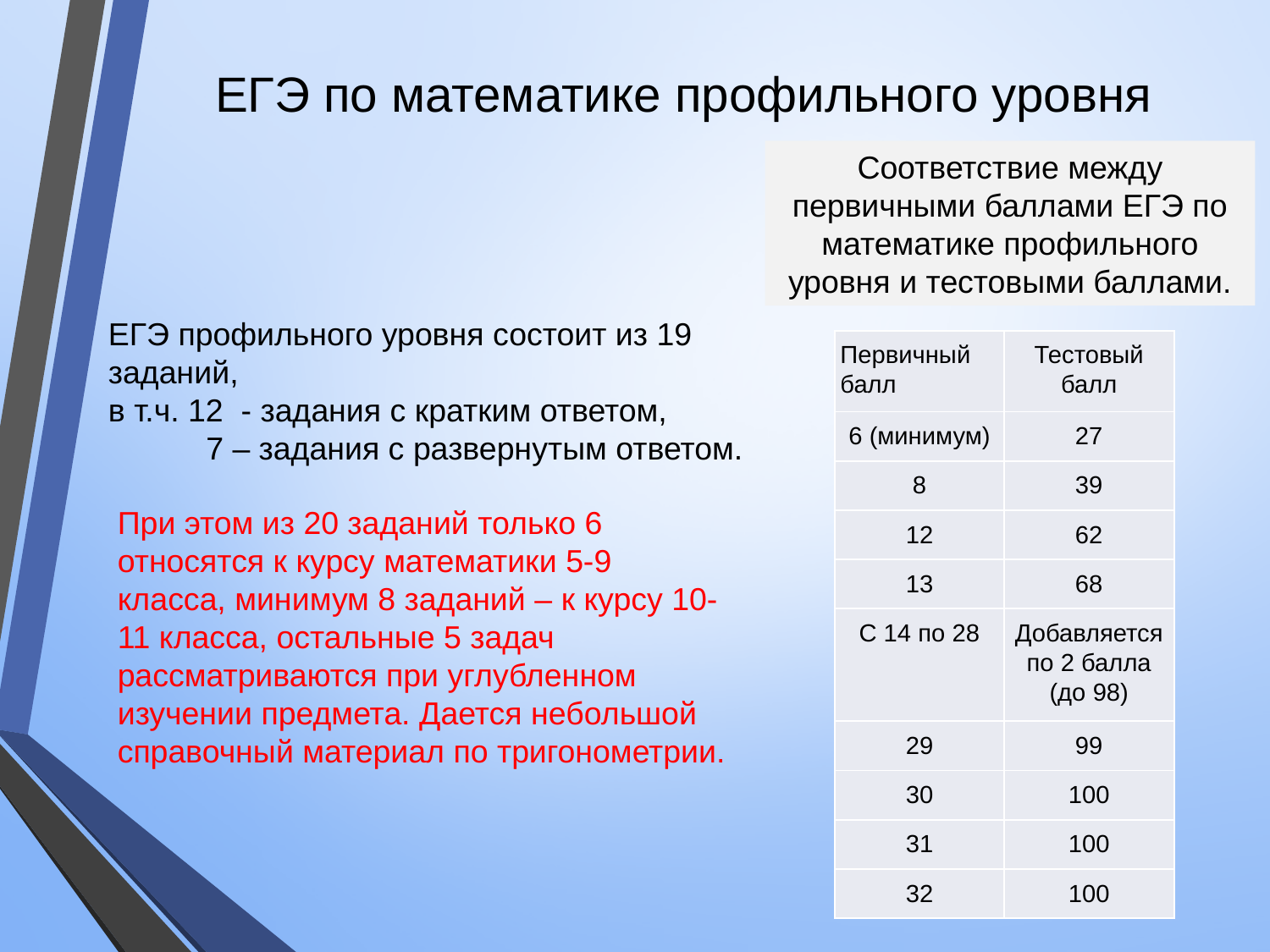

ЕГЭ по математике профильного уровня
Соответствие между первичными баллами ЕГЭ по математике профильного уровня и тестовыми баллами.
ЕГЭ профильного уровня состоит из 19 заданий,
в т.ч. 12  - задания с кратким ответом,
           7 – задания с развернутым ответом.
| Первичный балл | Тестовый балл |
| --- | --- |
| 6 (минимум) | 27 |
| 8 | 39 |
| 12 | 62 |
| 13 | 68 |
| С 14 по 28 | Добавляется по 2 балла (до 98) |
| 29 | 99 |
| 30 | 100 |
| 31 | 100 |
| 32 | 100 |
При этом из 20 заданий только 6 относятся к курсу математики 5-9 класса, минимум 8 заданий – к курсу 10-11 класса, остальные 5 задач рассматриваются при углубленном изучении предмета. Дается небольшой справочный материал по тригонометрии.